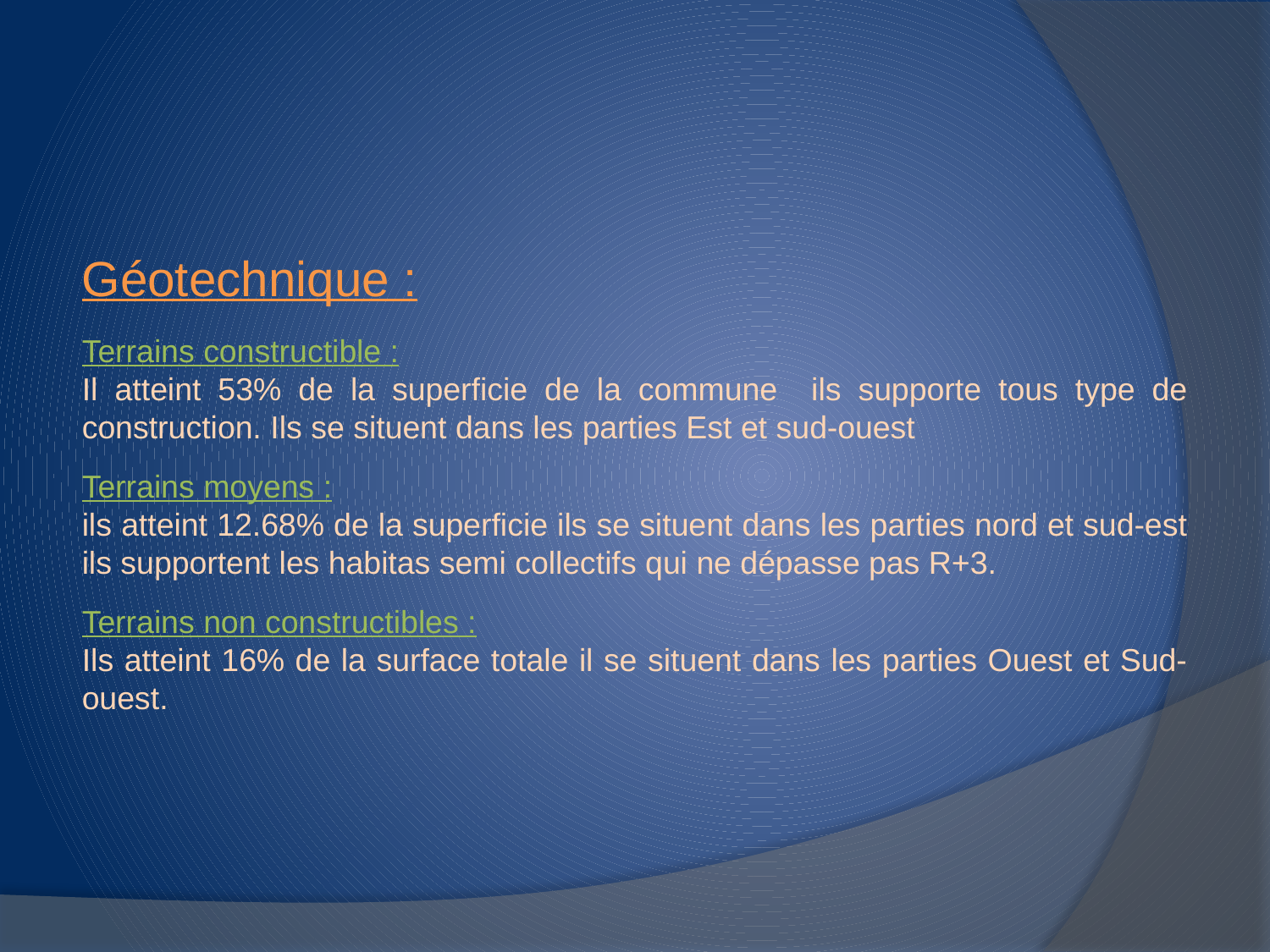

Géotechnique :

Terrains constructible :
Il atteint 53% de la superficie de la commune  ils supporte tous type de construction. Ils se situent dans les parties Est et sud-ouest

Terrains moyens :
ils atteint 12.68% de la superficie ils se situent dans les parties nord et sud-est ils supportent les habitas semi collectifs qui ne dépasse pas R+3.

Terrains non constructibles :
Ils atteint 16% de la surface totale il se situent dans les parties Ouest et Sud-ouest.